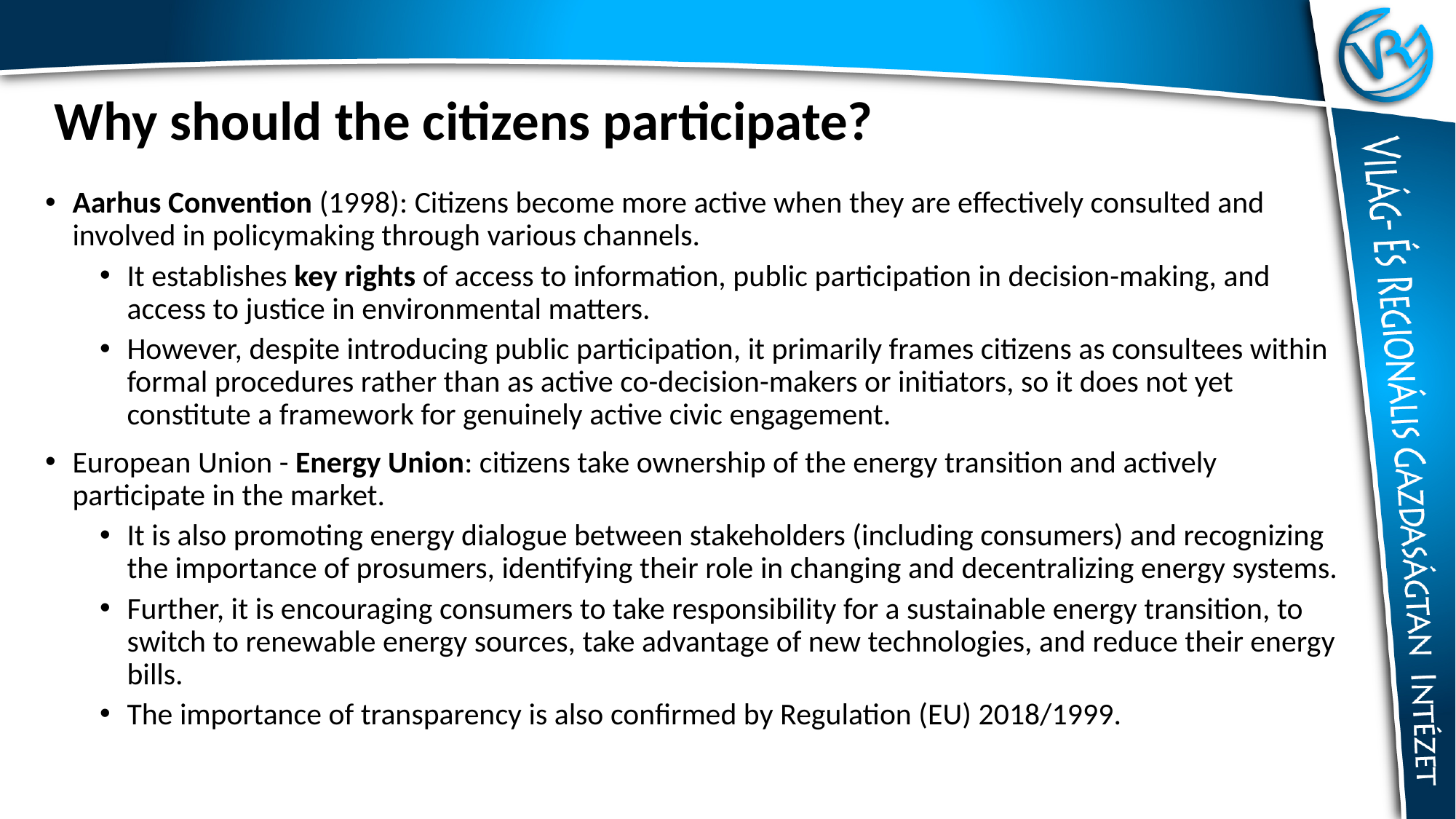

# Why should the citizens participate?
Aarhus Convention (1998): Citizens become more active when they are effectively consulted and involved in policymaking through various channels.
It establishes key rights of access to information, public participation in decision-making, and access to justice in environmental matters.
However, despite introducing public participation, it primarily frames citizens as consultees within formal procedures rather than as active co-decision-makers or initiators, so it does not yet constitute a framework for genuinely active civic engagement.
European Union - Energy Union: citizens take ownership of the energy transition and actively participate in the market.
It is also promoting energy dialogue between stakeholders (including consumers) and recognizing the importance of prosumers, identifying their role in changing and decentralizing energy systems.
Further, it is encouraging consumers to take responsibility for a sustainable energy transition, to switch to renewable energy sources, take advantage of new technologies, and reduce their energy bills.
The importance of transparency is also confirmed by Regulation (EU) 2018/1999.